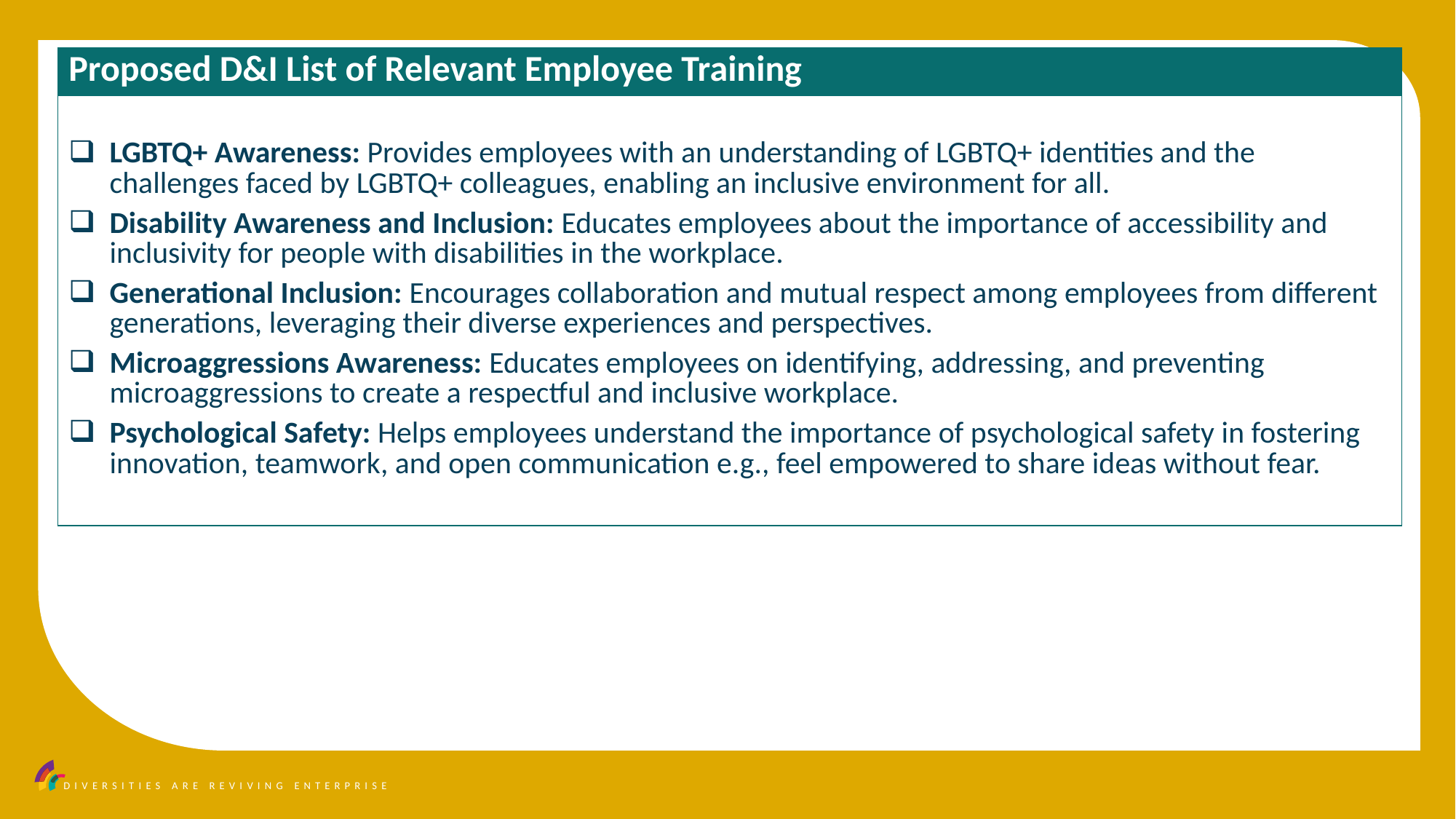

| Proposed D&I List of Relevant Employee Training |
| --- |
| LGBTQ+ Awareness: Provides employees with an understanding of LGBTQ+ identities and the challenges faced by LGBTQ+ colleagues, enabling an inclusive environment for all. Disability Awareness and Inclusion: Educates employees about the importance of accessibility and inclusivity for people with disabilities in the workplace. Generational Inclusion: Encourages collaboration and mutual respect among employees from different generations, leveraging their diverse experiences and perspectives. Microaggressions Awareness: Educates employees on identifying, addressing, and preventing microaggressions to create a respectful and inclusive workplace. Psychological Safety: Helps employees understand the importance of psychological safety in fostering innovation, teamwork, and open communication e.g., feel empowered to share ideas without fear. |